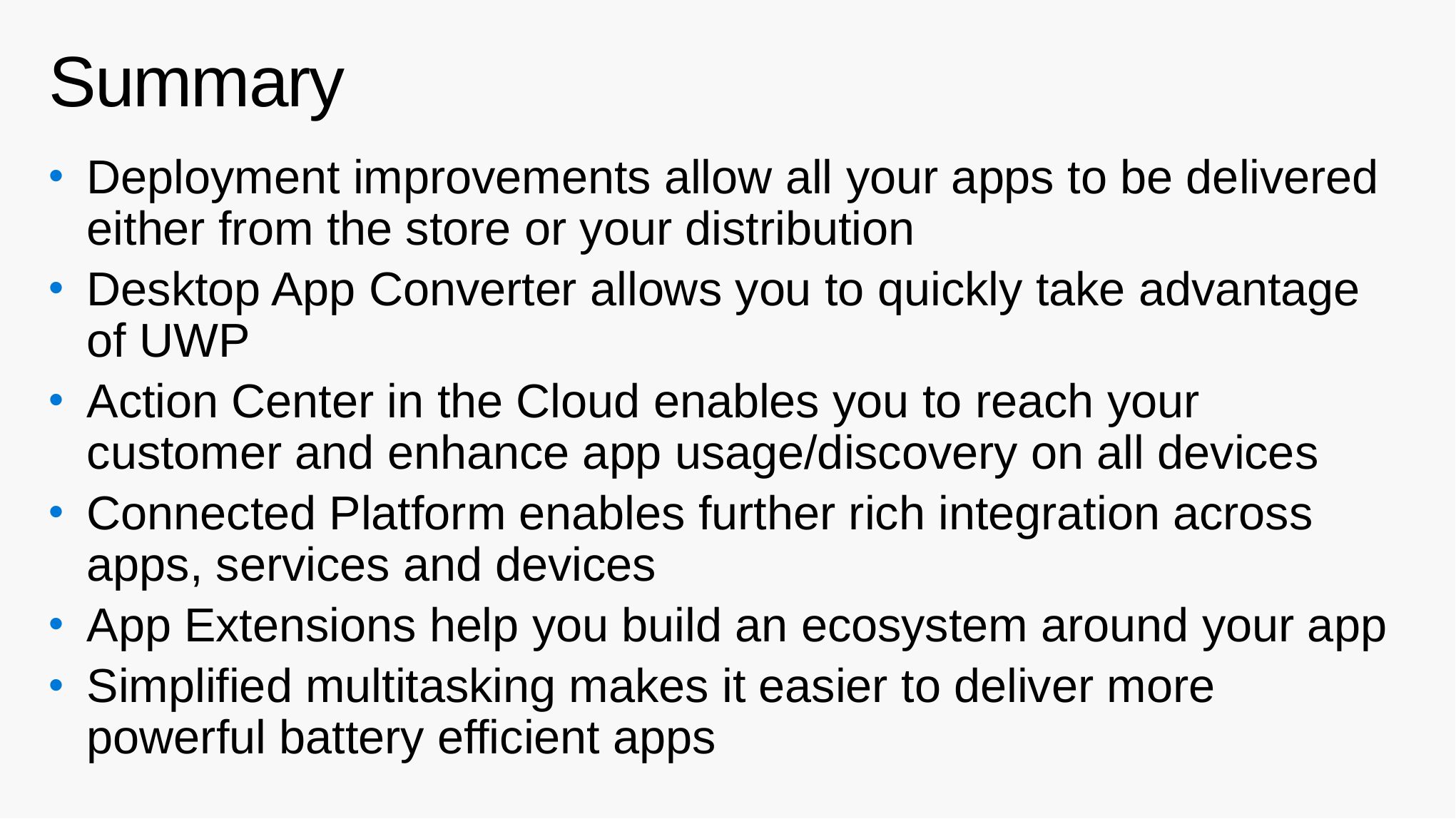

# Summary
Deployment improvements allow all your apps to be delivered either from the store or your distribution
Desktop App Converter allows you to quickly take advantage of UWP
Action Center in the Cloud enables you to reach your customer and enhance app usage/discovery on all devices
Connected Platform enables further rich integration across apps, services and devices
App Extensions help you build an ecosystem around your app
Simplified multitasking makes it easier to deliver more powerful battery efficient apps